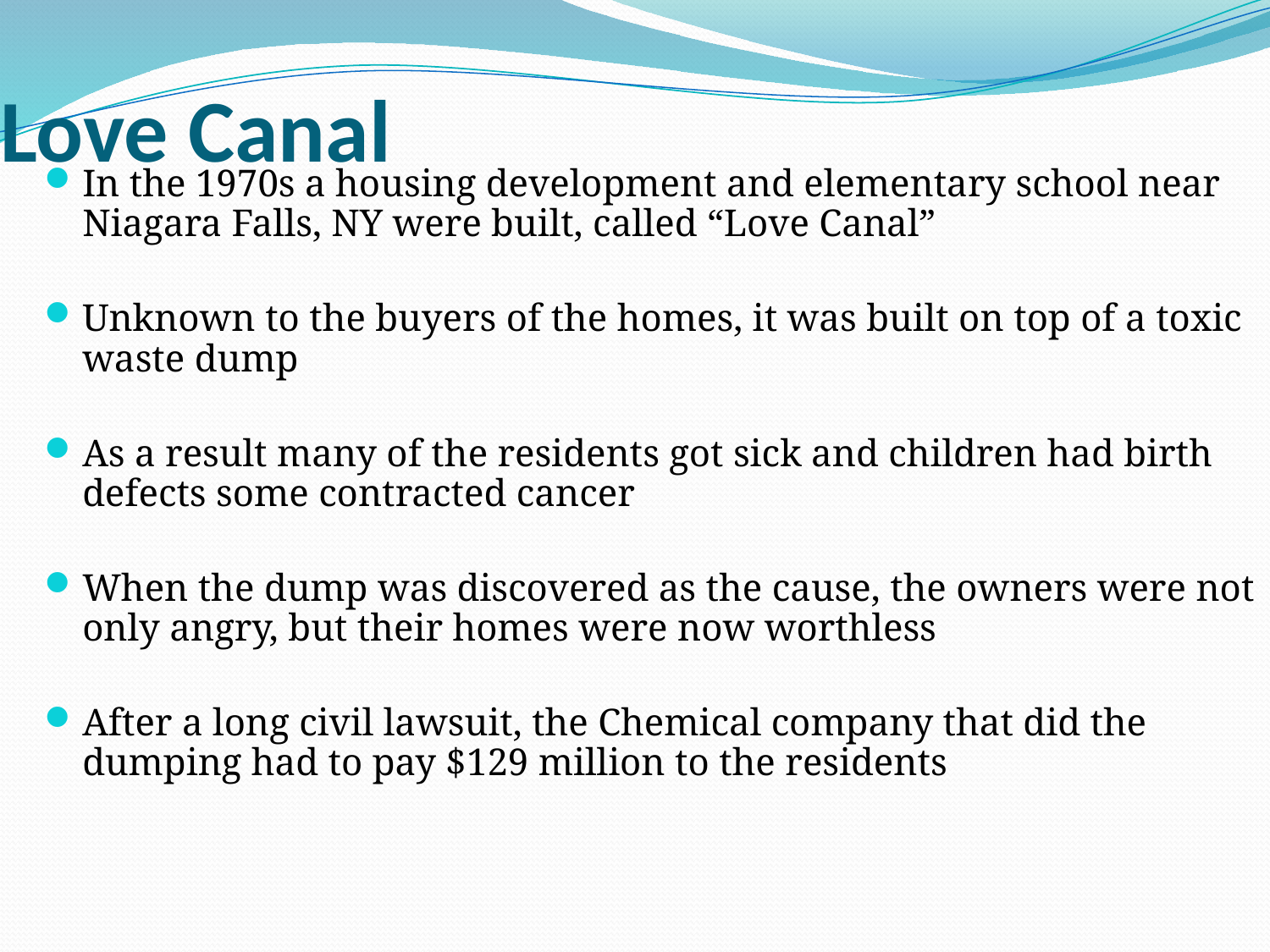

Love Canal
In the 1970s a housing development and elementary school near Niagara Falls, NY were built, called “Love Canal”

Unknown to the buyers of the homes, it was built on top of a toxic waste dump

As a result many of the residents got sick and children had birth defects some contracted cancer

When the dump was discovered as the cause, the owners were not only angry, but their homes were now worthless

After a long civil lawsuit, the Chemical company that did the dumping had to pay $129 million to the residents